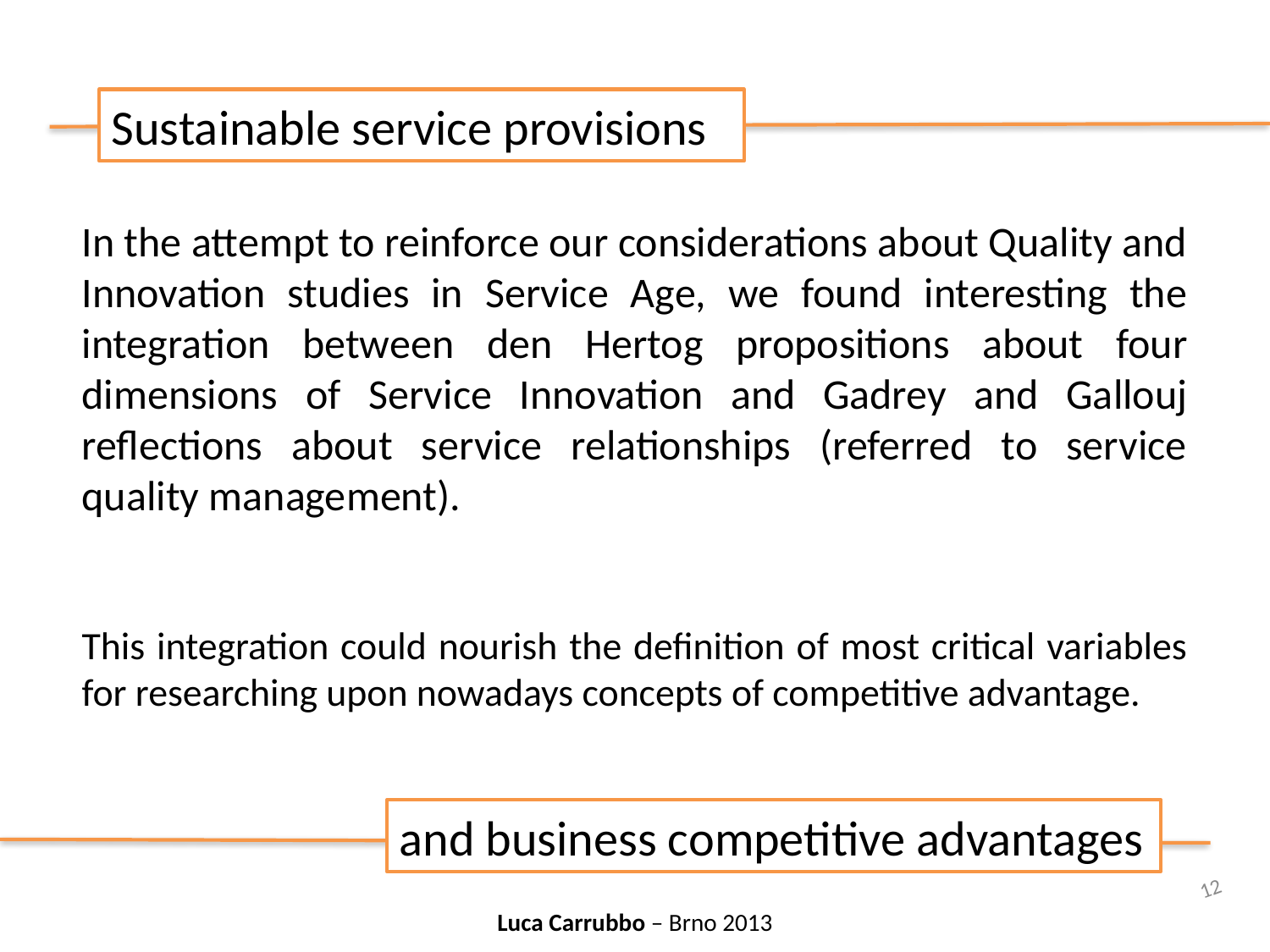

Sustainable service provisions
In the attempt to reinforce our considerations about Quality and Innovation studies in Service Age, we found interesting the integration between den Hertog propositions about four dimensions of Service Innovation and Gadrey and Gallouj reflections about service relationships (referred to service quality management).

This integration could nourish the definition of most critical variables for researching upon nowadays concepts of competitive advantage.
and business competitive advantages
12